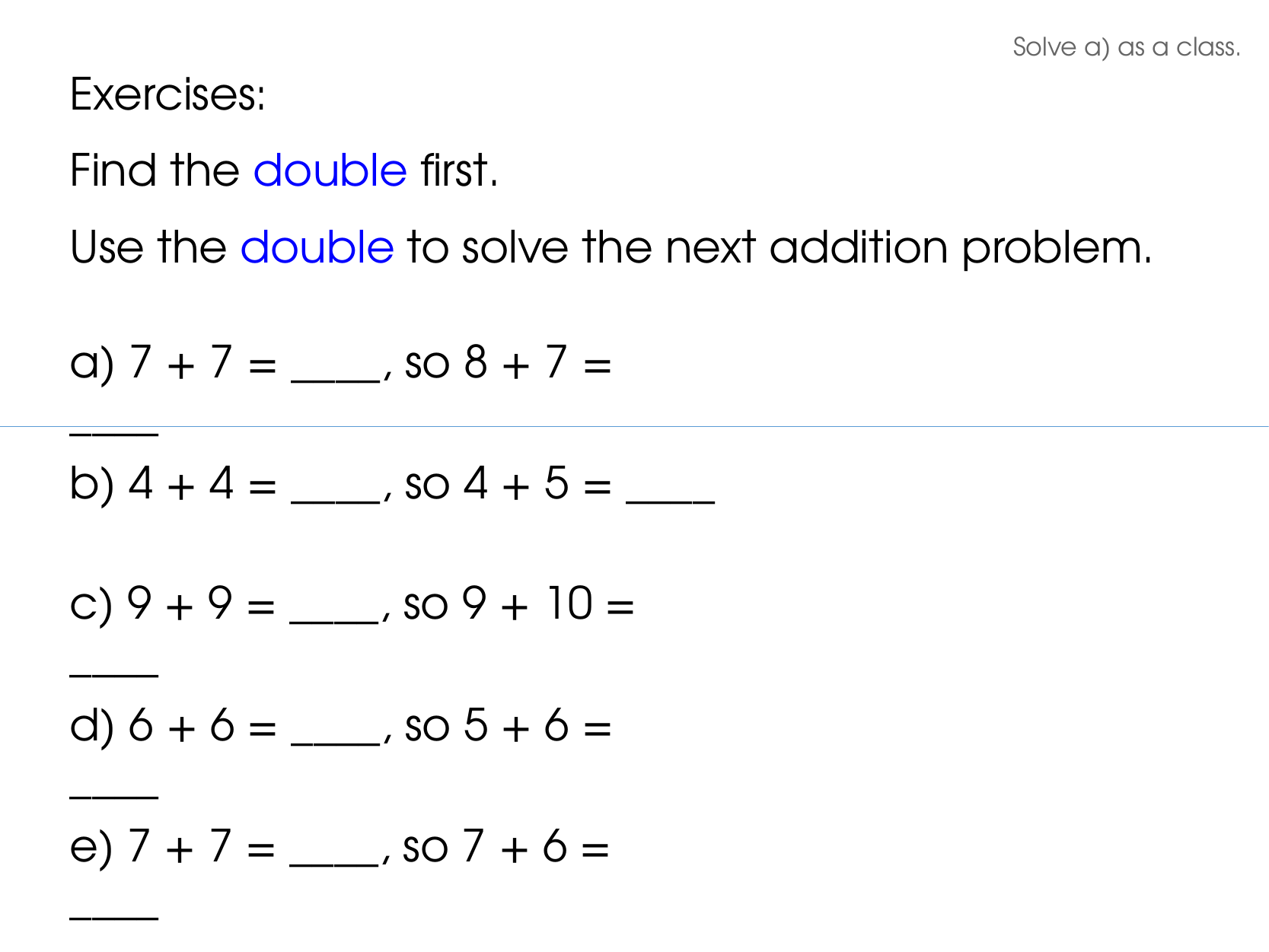

Solve a) as a class.
Exercises:
Find the double first.
Use the double to solve the next addition problem.
a) 7 + 7 = ____, so 8 + 7 = ____
b) 4 + 4 = ____, so 4 + 5 = ____
c) 9 + 9 = ____, so 9 + 10 = ____
d) 6 + 6 = ____, so 5 + 6 = ____
e) 7 + 7 = ____, so 7 + 6 = ____